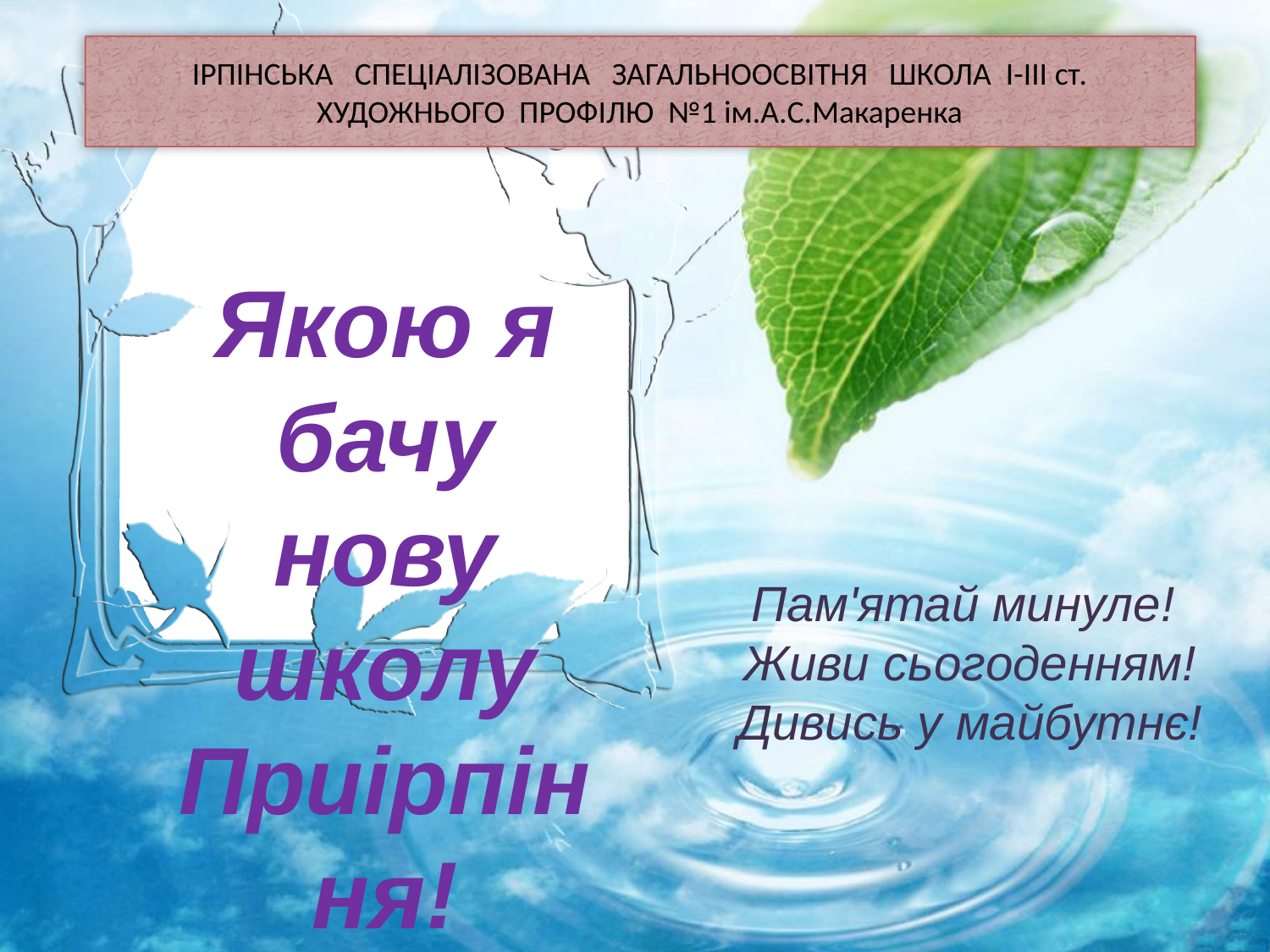

ІРПІНСЬКА   СПЕЦІАЛІЗОВАНА   ЗАГАЛЬНООСВІТНЯ   ШКОЛА  І-ІІІ ст. ХУДОЖНЬОГО  ПРОФІЛЮ  №1 ім.А.С.Макаренка
Якою я бачу нову школу Приірпіння!
Пам'ятай минуле!
Живи сьогоденням! Дивись у майбутнє!